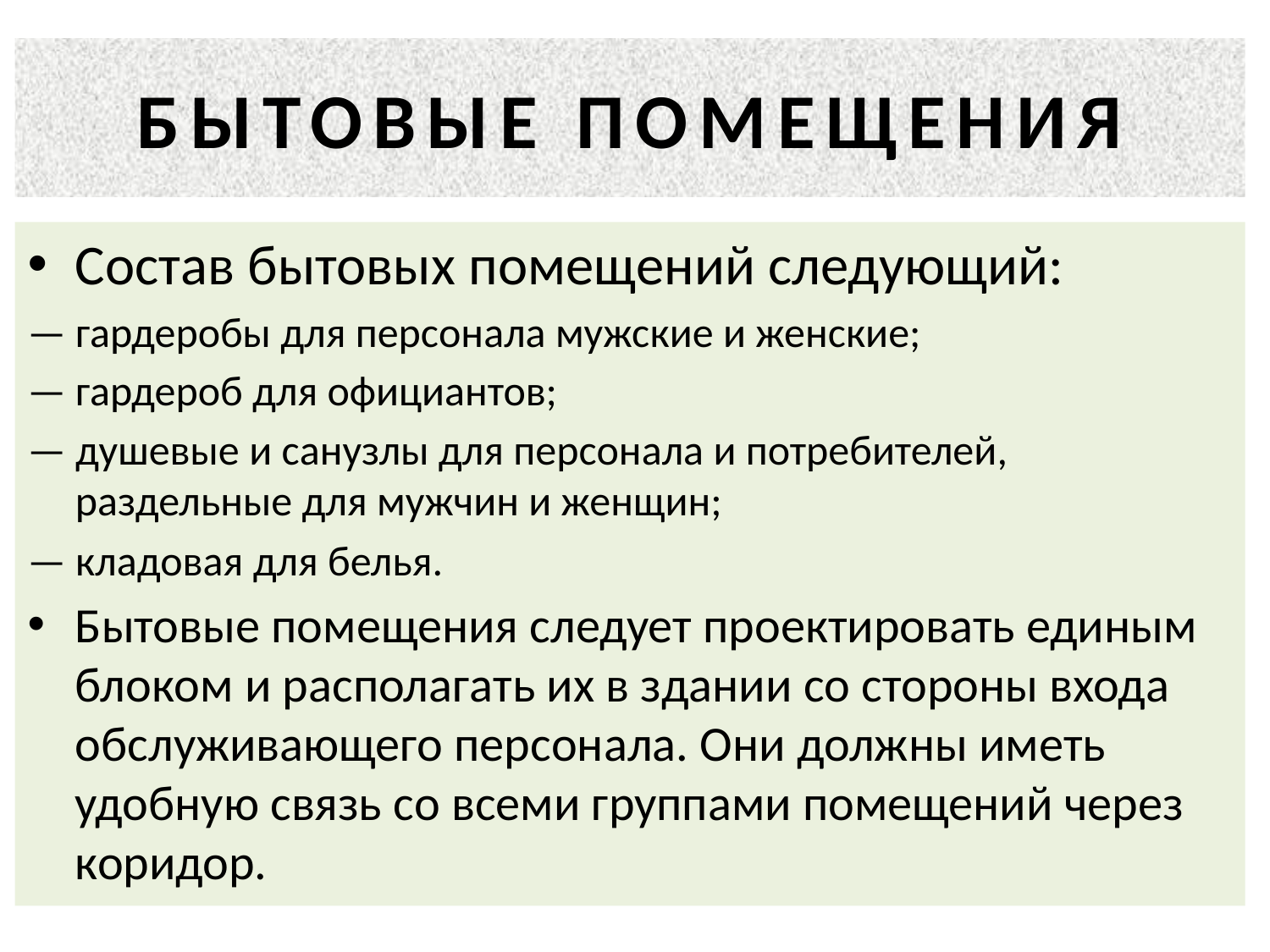

# БЫТОВЫЕ ПОМЕЩЕНИЯ
Состав бытовых помещений следующий:
— гардеробы для персонала мужские и женские;
— гардероб для официантов;
— душевые и санузлы для персонала и потребителей, раздельные для мужчин и женщин;
— кладовая для белья.
Бытовые помещения следует проектировать единым блоком и располагать их в здании со стороны входа обслуживающего персонала. Они должны иметь удобную связь со всеми группами помещений через коридор.